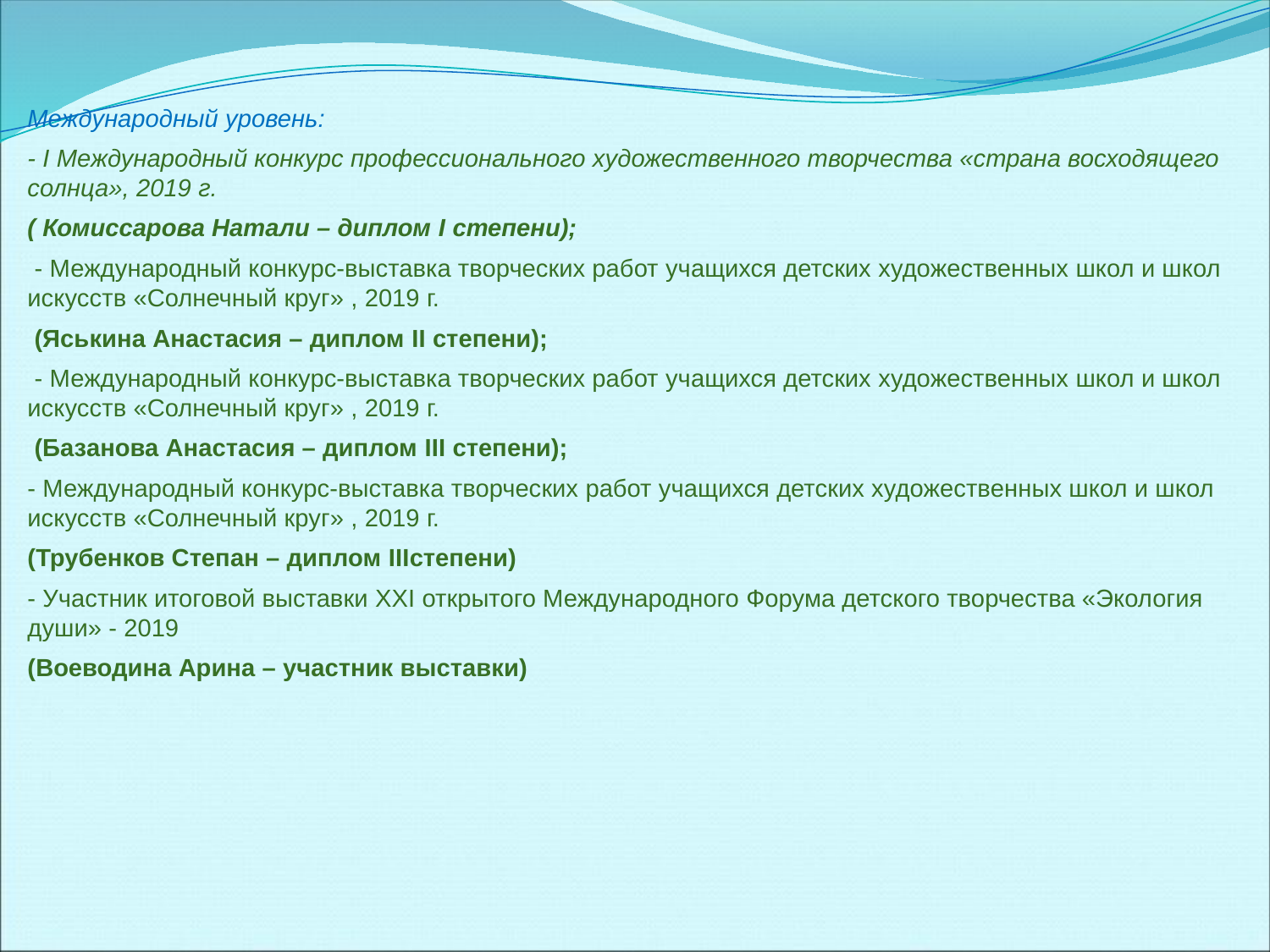

Международный уровень:
- I Международный конкурс профессионального художественного творчества «страна восходящего солнца», 2019 г.
( Комиссарова Натали – диплом I степени);
 - Международный конкурс-выставка творческих работ учащихся детских художественных школ и школ искусств «Солнечный круг» , 2019 г.
 (Яськина Анастасия – диплом II степени);
 - Международный конкурс-выставка творческих работ учащихся детских художественных школ и школ искусств «Солнечный круг» , 2019 г.
 (Базанова Анастасия – диплом III степени);
- Международный конкурс-выставка творческих работ учащихся детских художественных школ и школ искусств «Солнечный круг» , 2019 г.
(Трубенков Степан – диплом IIIстепени)
- Участник итоговой выставки XXI открытого Международного Форума детского творчества «Экология души» - 2019
(Воеводина Арина – участник выставки)